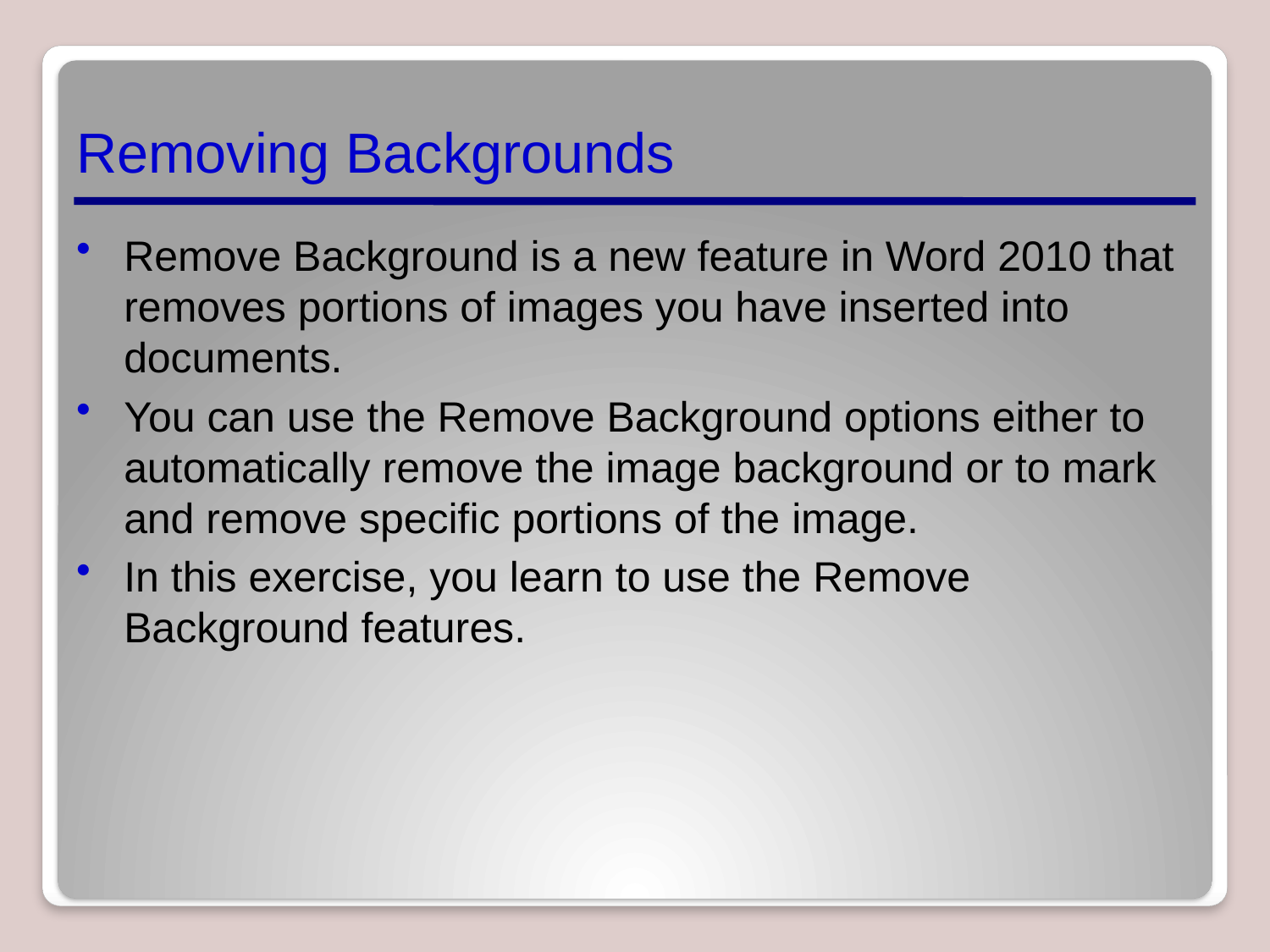

# Removing Backgrounds
Remove Background is a new feature in Word 2010 that removes portions of images you have inserted into documents.
You can use the Remove Background options either to automatically remove the image background or to mark
and remove specific portions of the image.
In this exercise, you learn to use the Remove Background features.